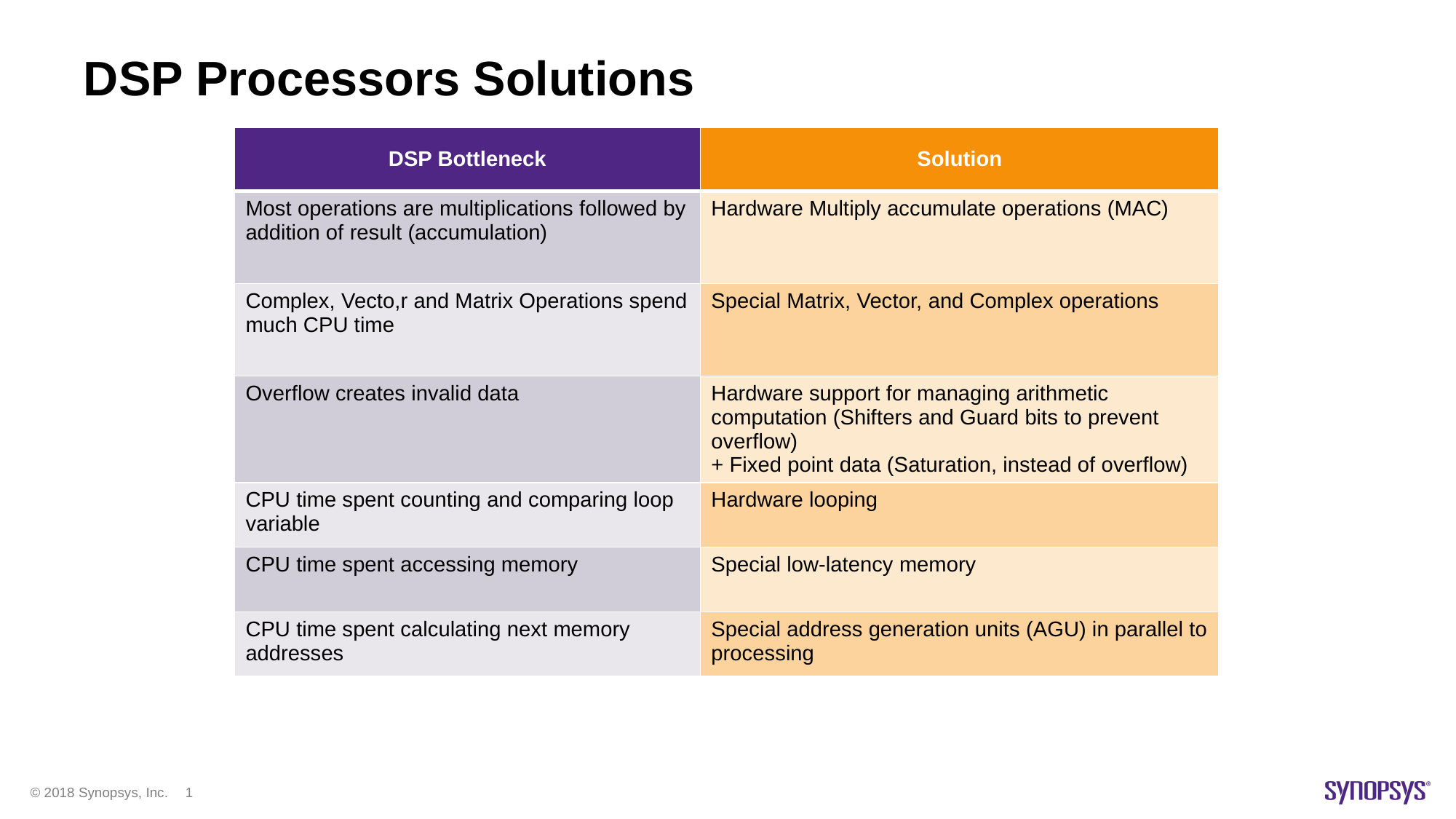

# DSP Processors Solutions
| DSP Bottleneck | Solution |
| --- | --- |
| Most operations are multiplications followed by addition of result (accumulation) | Hardware Multiply accumulate operations (MAC) |
| Complex, Vecto,r and Matrix Operations spend much CPU time | Special Matrix, Vector, and Complex operations |
| Overflow creates invalid data | Hardware support for managing arithmetic computation (Shifters and Guard bits to prevent overflow) + Fixed point data (Saturation, instead of overflow) |
| CPU time spent counting and comparing loop variable | Hardware looping |
| CPU time spent accessing memory | Special low-latency memory |
| CPU time spent calculating next memory addresses | Special address generation units (AGU) in parallel to processing |